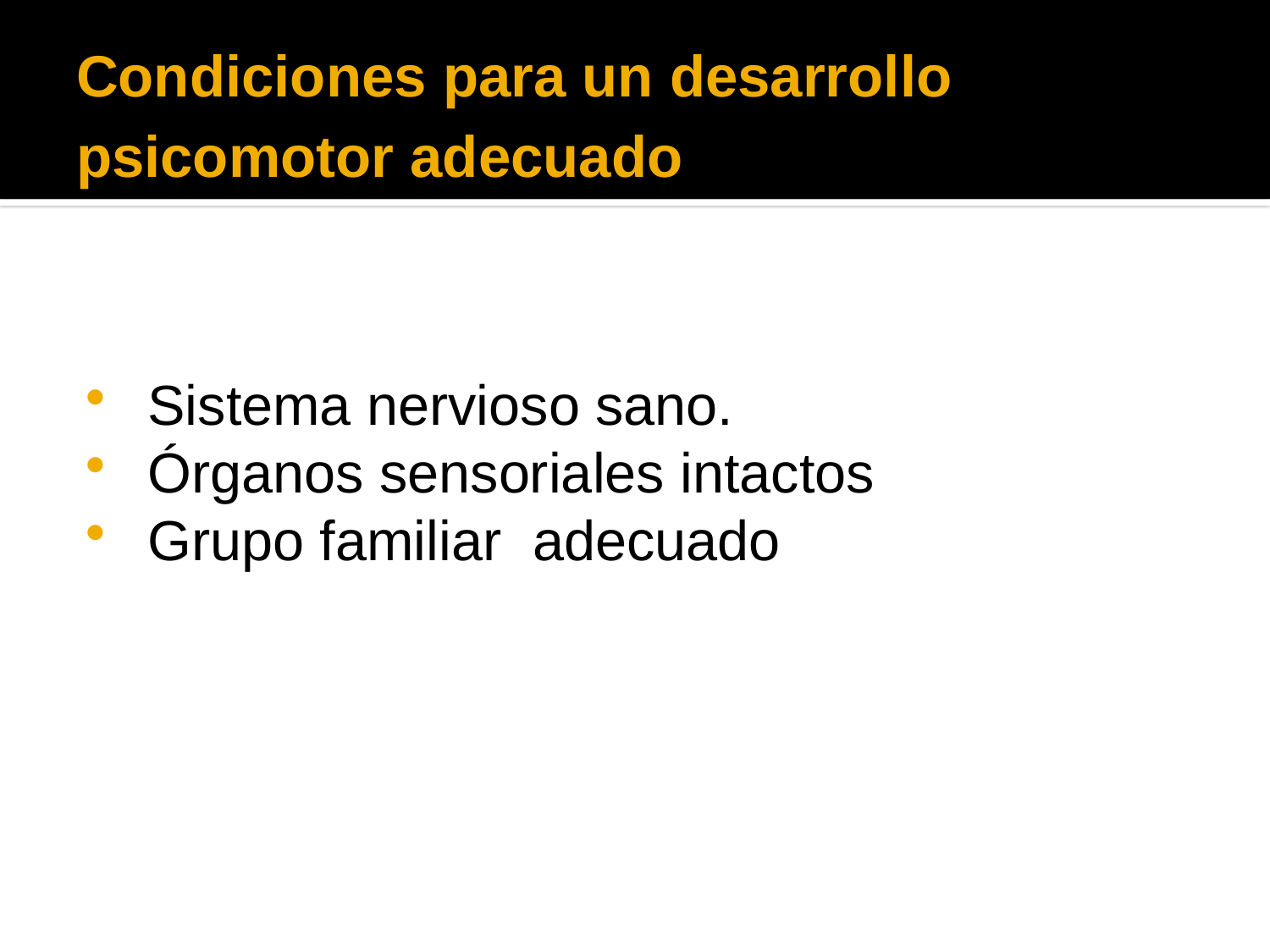

# Condiciones para un desarrollo psicomotor adecuado
 Sistema nervioso sano.
 Órganos sensoriales intactos
 Grupo familiar  adecuado